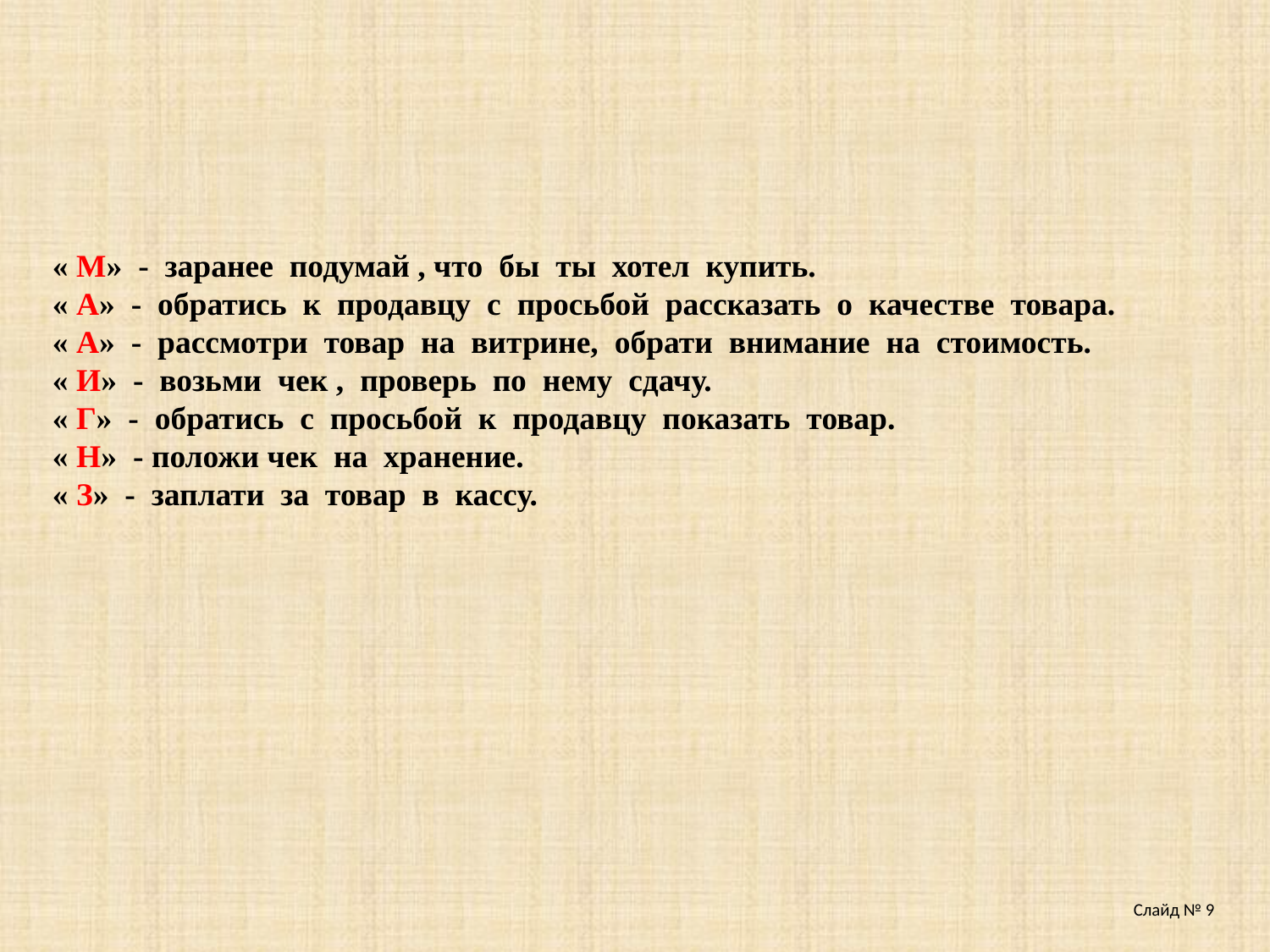

« М»  -  заранее  подумай , что  бы  ты  хотел  купить.
« А»  -  обратись  к  продавцу  с  просьбой  рассказать  о  качестве  товара.
« А»  -  рассмотри  товар  на  витрине,  обрати  внимание  на  стоимость.
« И»  -  возьми  чек ,  проверь  по  нему  сдачу.
« Г»  -  обратись  с  просьбой  к  продавцу  показать  товар.
« Н»  - положи чек  на  хранение.
« З»  -  заплати  за  товар  в  кассу.
Слайд № 9